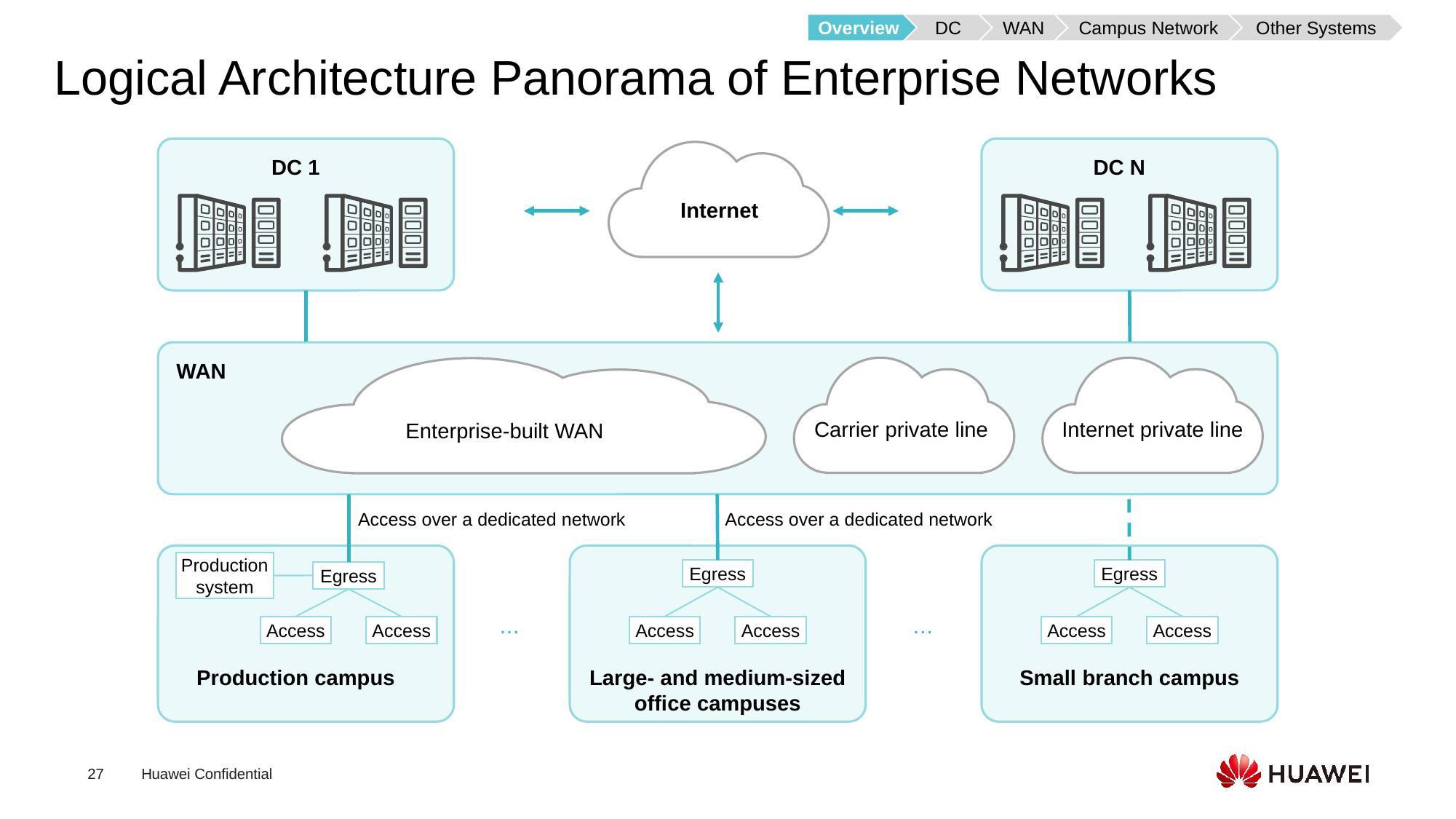

Overview
DC
WAN
Campus Network
Other Systems
# Logical Architecture Panorama of Enterprise Networks

DC 1
DC N
Internet

WAN

Carrier private line
Internet private line
Enterprise-built WAN
Access over a dedicated network
Access over a dedicated network

Production system
Egress
Egress
Egress
…
…
Access
Access
Access
Access
Access
Access
Production campus
Large- and medium-sized office campuses
Small branch campus